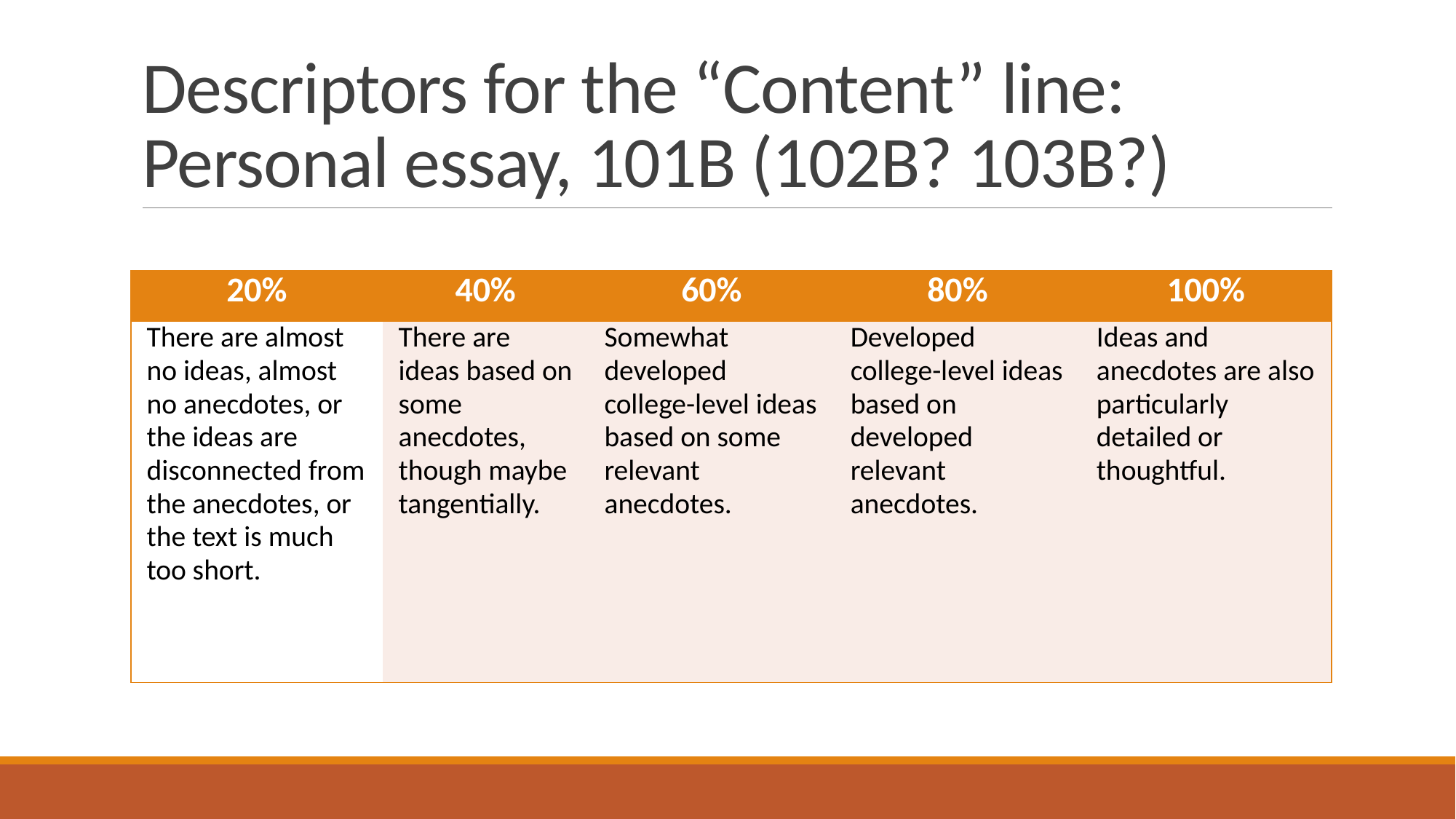

# Descriptors for the “Content” line: Personal essay, 101B (102B? 103B?)
| 20% | 40% | 60% | 80% | 100% |
| --- | --- | --- | --- | --- |
| There are almost no ideas, almost no anecdotes, or the ideas are disconnected from the anecdotes, or the text is much too short. | There are ideas based on some anecdotes, though maybe tangentially. | Somewhat developed college-level ideas based on some relevant anecdotes. | Developed college-level ideas based on developed relevant anecdotes. | Ideas and anecdotes are also particularly detailed or thoughtful. |